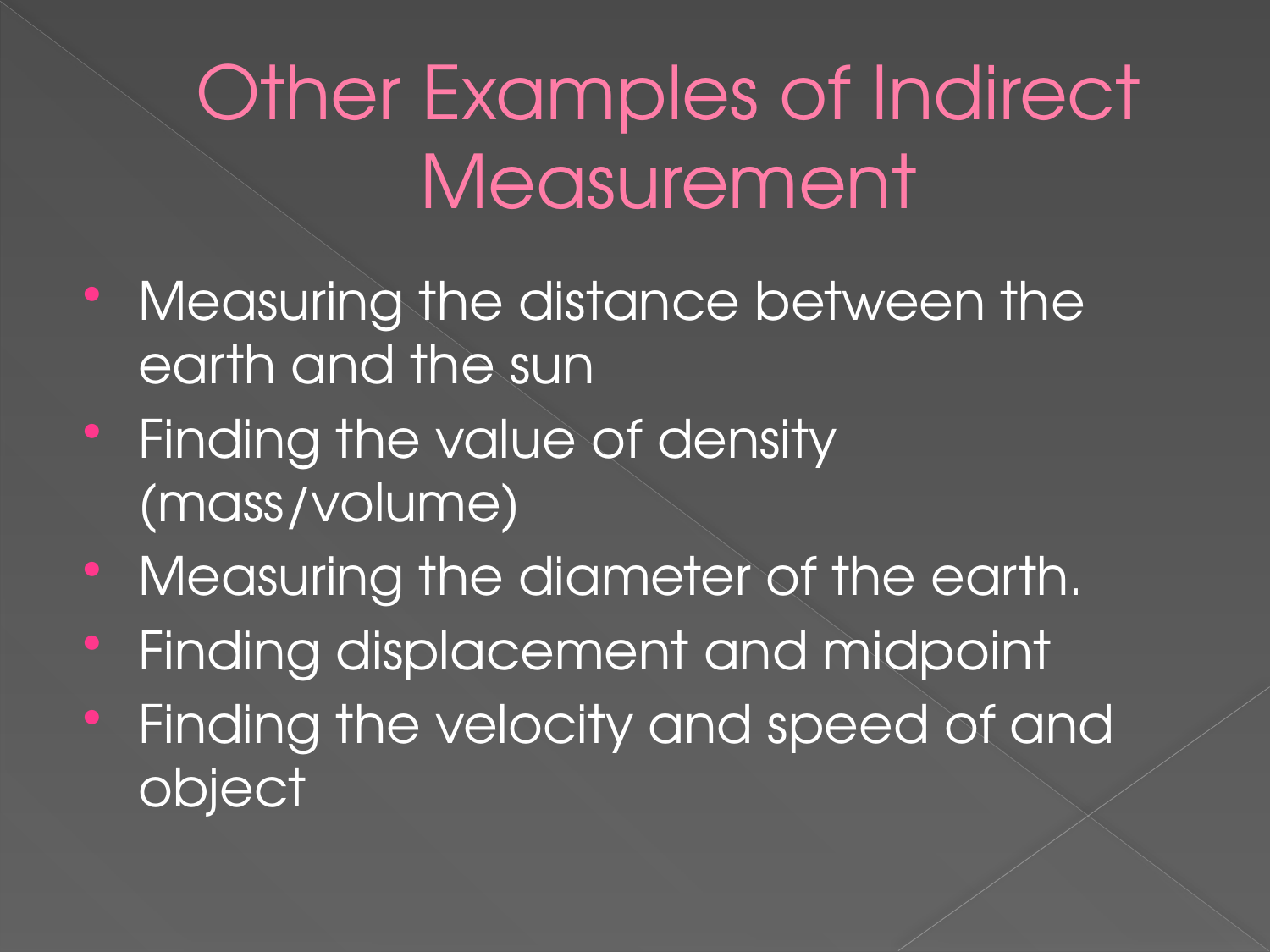

# Other Examples of Indirect Measurement
Measuring the distance between the earth and the sun
Finding the value of density (mass/volume)
Measuring the diameter of the earth.
Finding displacement and midpoint
Finding the velocity and speed of and object